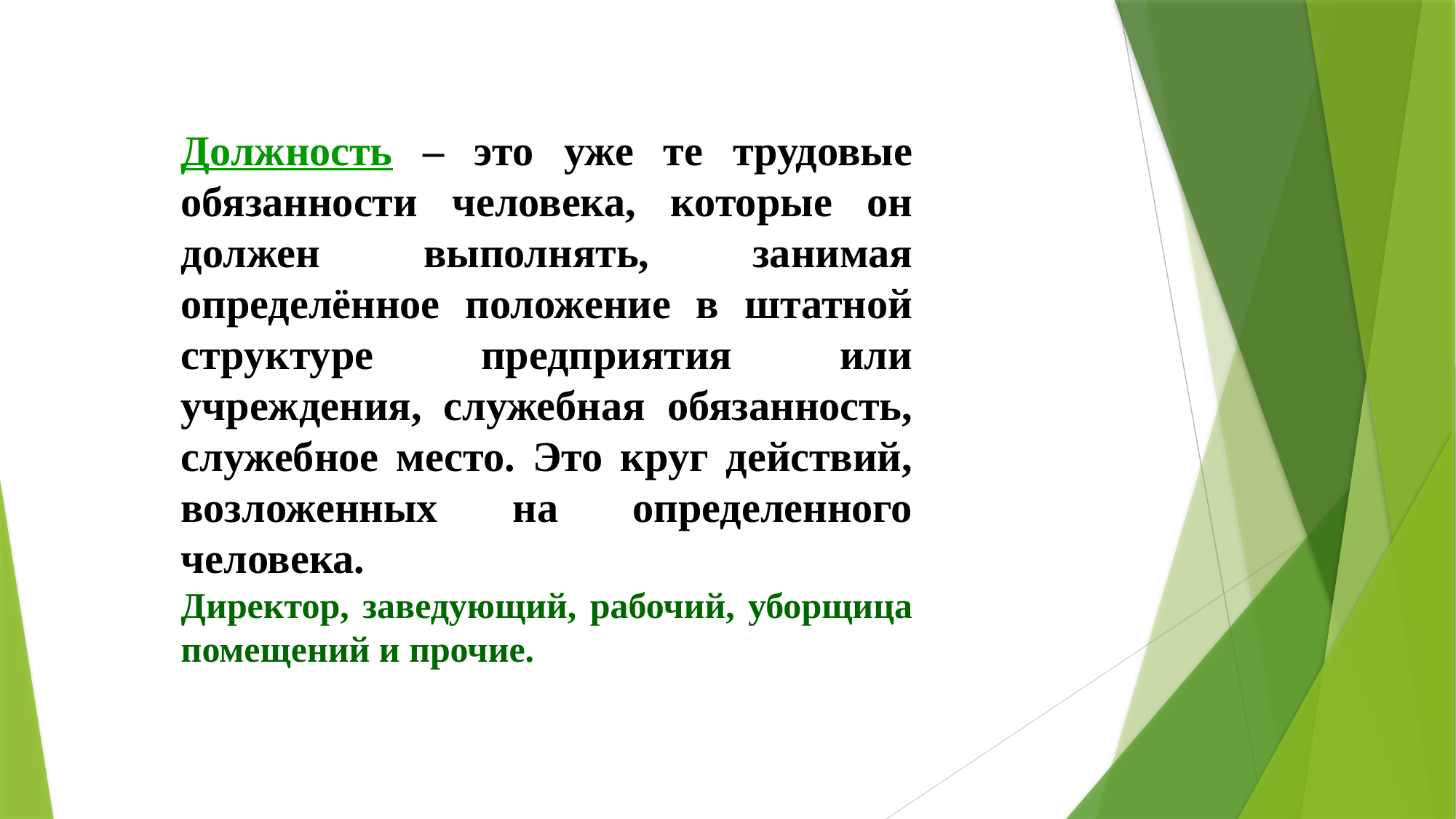

Должность – это уже те трудовые обязанности человека, которые он должен выполнять, занимая определённое положение в штатной структуре предприятия или учреждения, служебная обязанность, служебное место. Это круг действий, возложенных на определенного человека.
Директор, заведующий, рабочий, уборщица помещений и прочие.